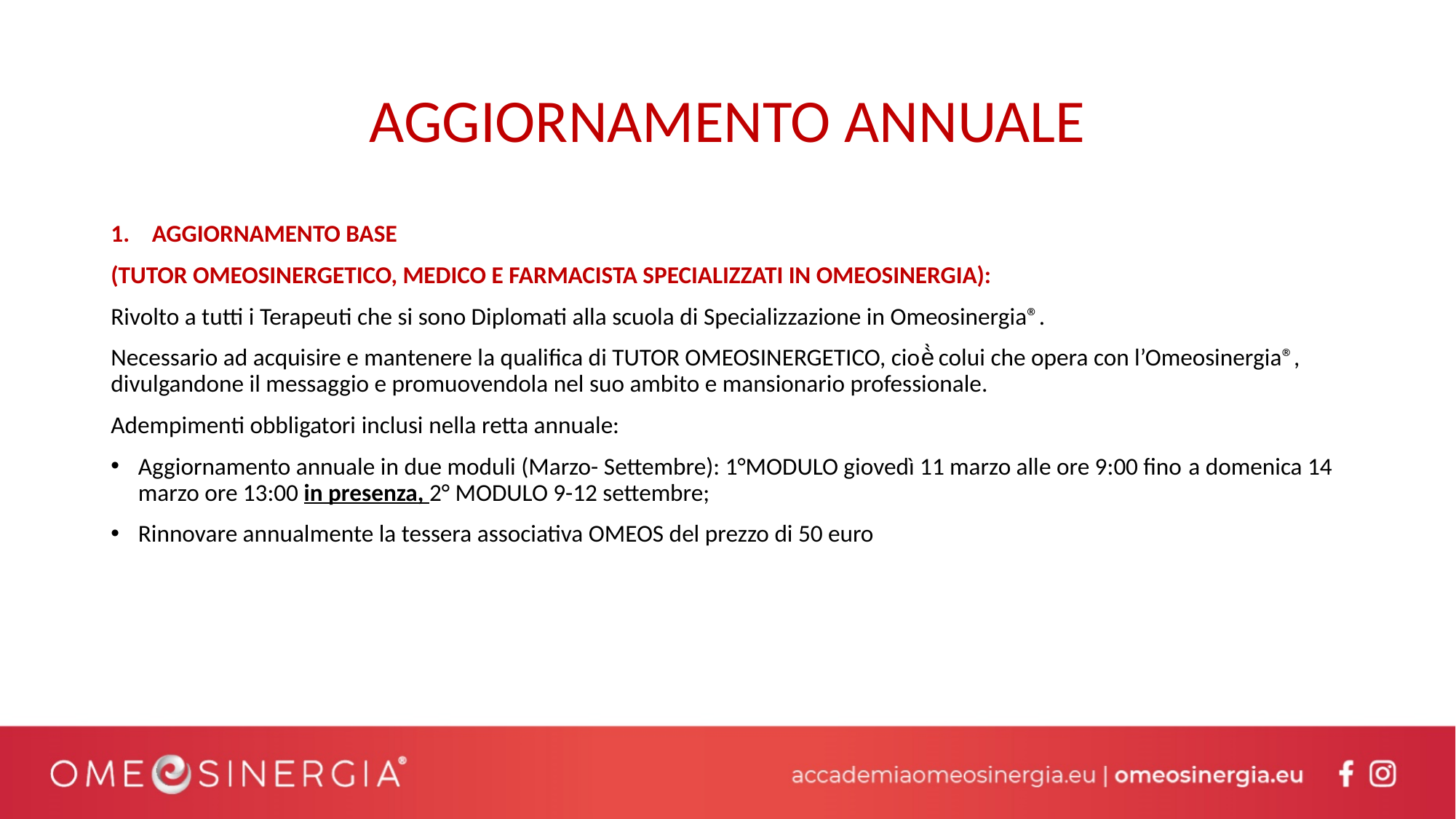

# AGGIORNAMENTO ANNUALE

AGGIORNAMENTO BASE
(TUTOR OMEOSINERGETICO, MEDICO E FARMACISTA SPECIALIZZATI IN OMEOSINERGIA):
Rivolto a tutti i Terapeuti che si sono Diplomati alla scuola di Specializzazione in Omeosinergia®.
Necessario ad acquisire e mantenere la qualifica di TUTOR OMEOSINERGETICO, cioè̀ colui che opera con l’Omeosinergia®, divulgandone il messaggio e promuovendola nel suo ambito e mansionario professionale.
Adempimenti obbligatori inclusi nella retta annuale:
Aggiornamento annuale in due moduli (Marzo- Settembre): 1°MODULO giovedì 11 marzo alle ore 9:00 fino a domenica 14 marzo ore 13:00 in presenza, 2° MODULO 9-12 settembre;
Rinnovare annualmente la tessera associativa OMEOS del prezzo di 50 euro